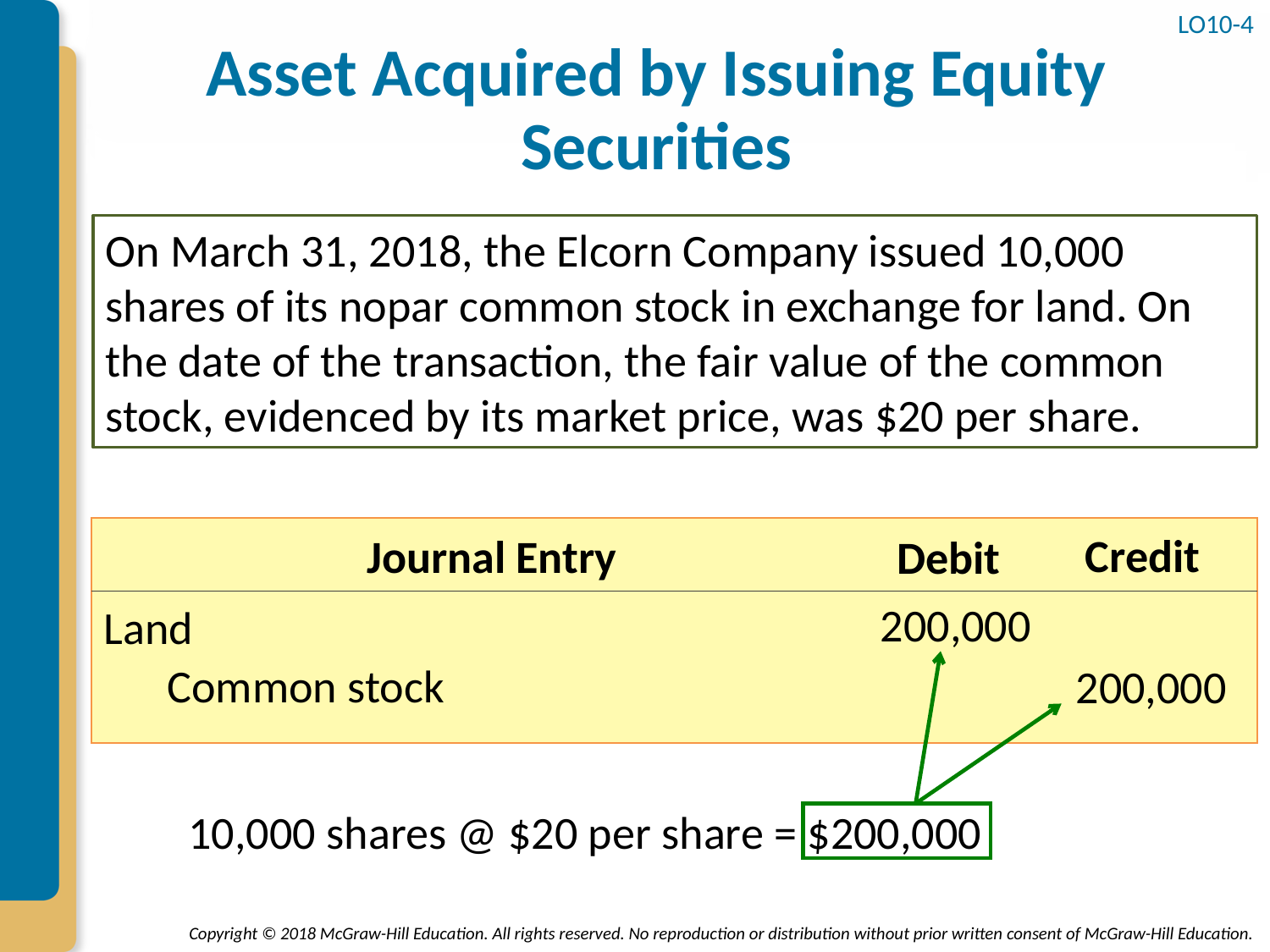

LO10-4
# Asset Acquired by Issuing Equity Securities
On March 31, 2018, the Elcorn Company issued 10,000 shares of its nopar common stock in exchange for land. On the date of the transaction, the fair value of the common stock, evidenced by its market price, was $20 per share.

Credit
Journal Entry
Debit
200,000
Land

Common stock
200,000
10,000 shares @ $20 per share = $200,000